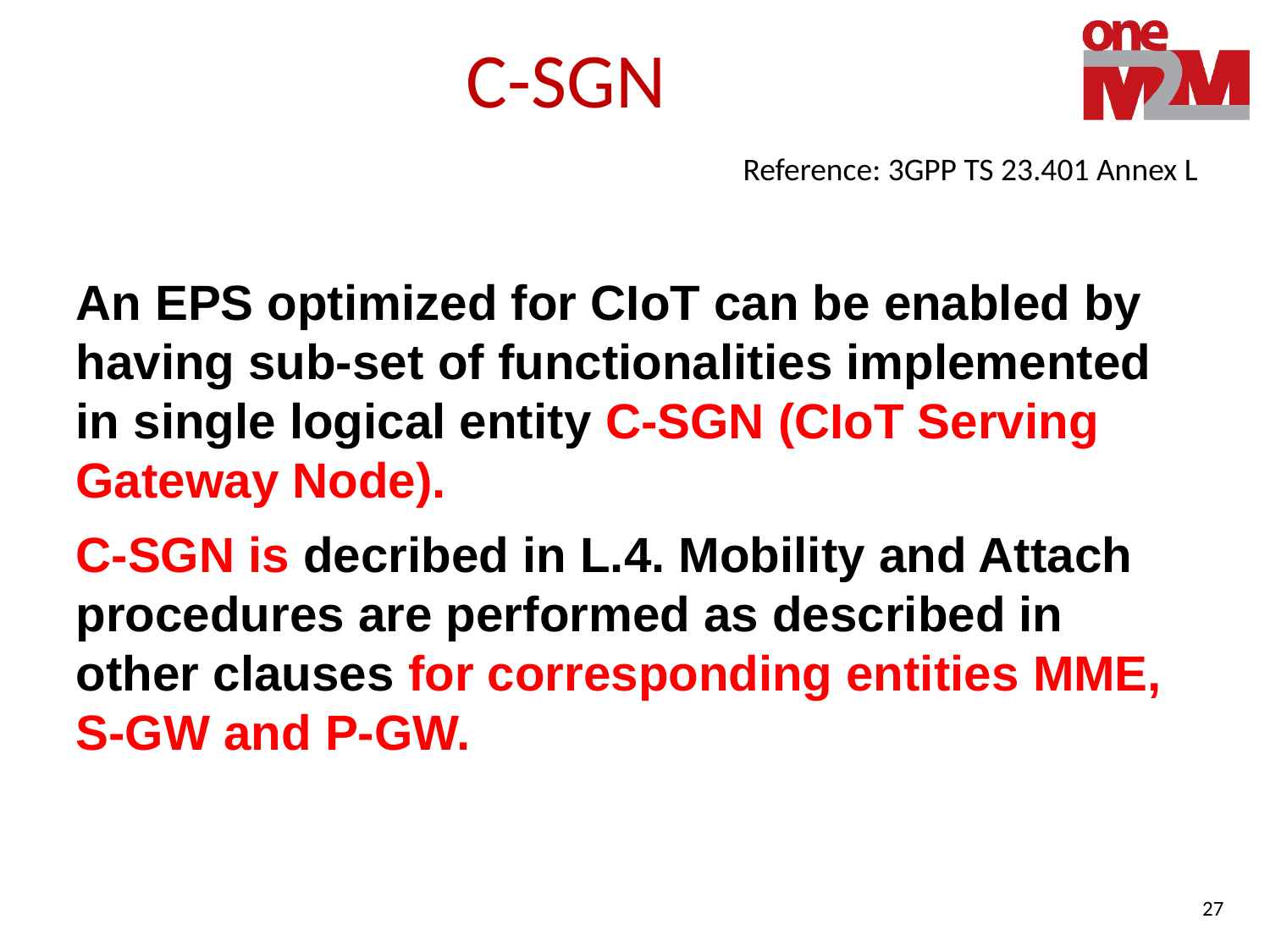

# C-SGN
Reference: 3GPP TS 23.401 Annex L

An EPS optimized for CIoT can be enabled by having sub-set of functionalities implemented in single logical entity C-SGN (CIoT Serving Gateway Node).
C-SGN is decribed in L.4. Mobility and Attach procedures are performed as described in other clauses for corresponding entities MME, S-GW and P-GW.